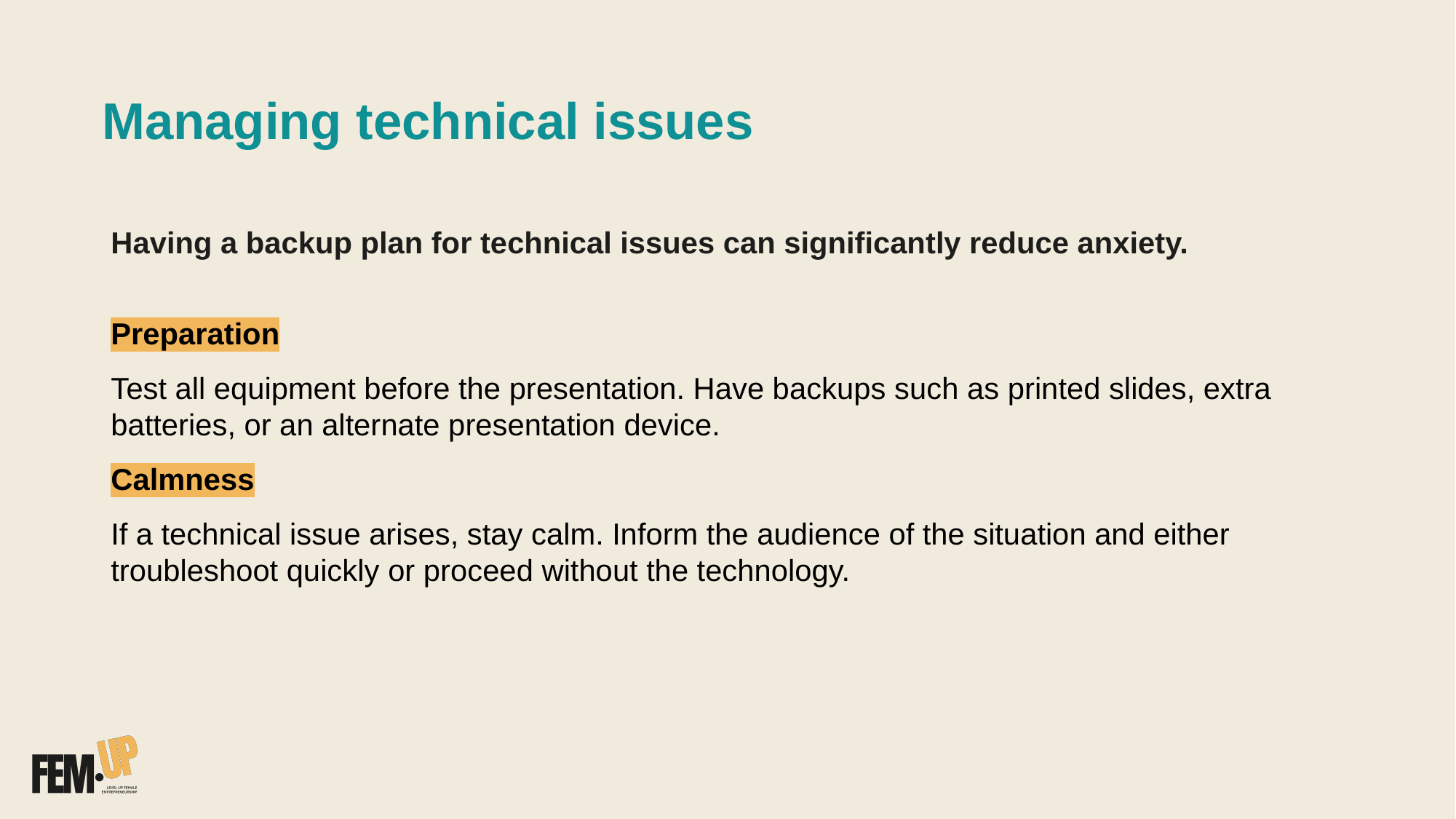

# Managing technical issues
Having a backup plan for technical issues can significantly reduce anxiety.

Preparation
Test all equipment before the presentation. Have backups such as printed slides, extra batteries, or an alternate presentation device.
Calmness
If a technical issue arises, stay calm. Inform the audience of the situation and either troubleshoot quickly or proceed without the technology.